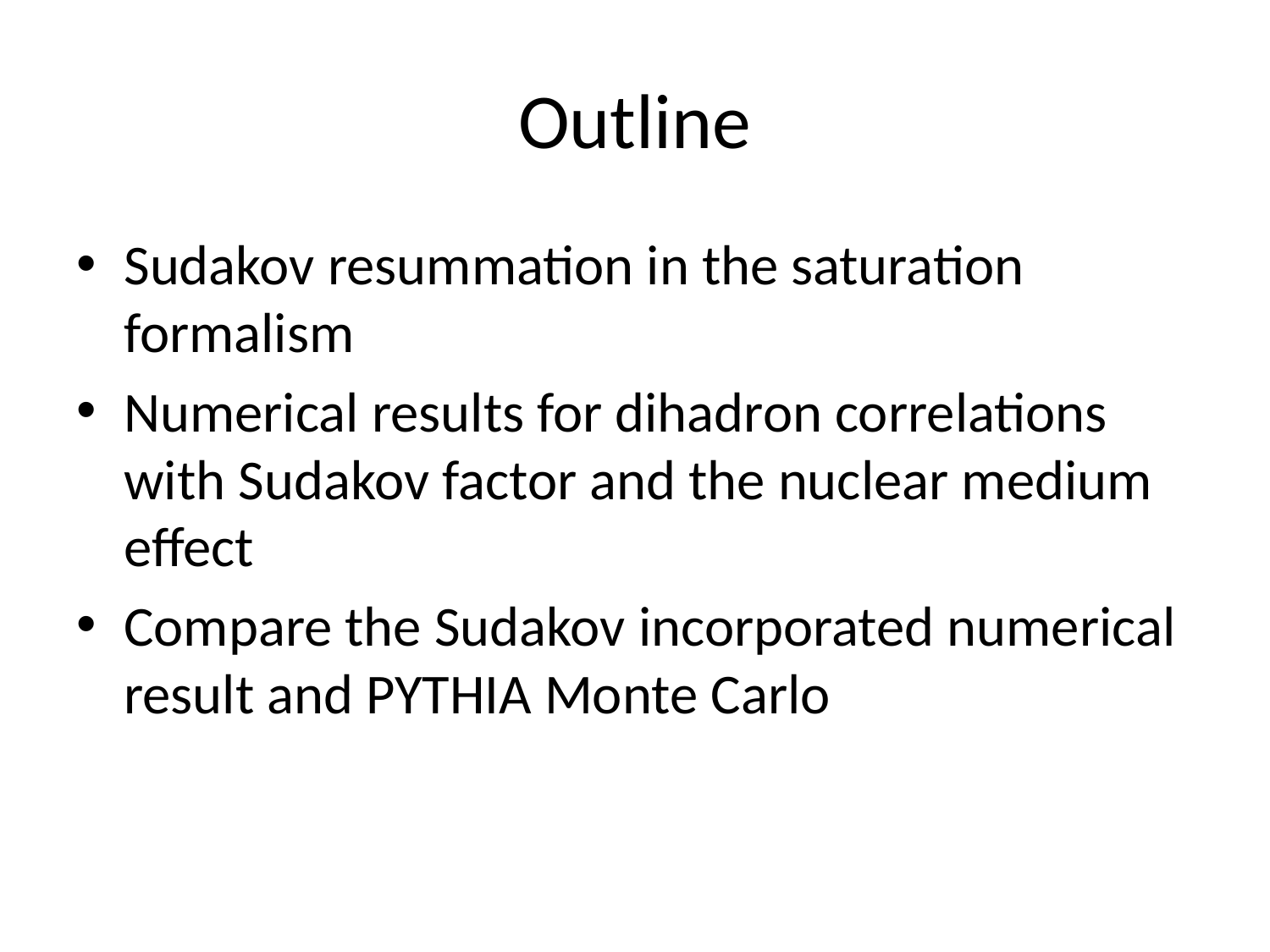

# Outline
Sudakov resummation in the saturation formalism
Numerical results for dihadron correlations with Sudakov factor and the nuclear medium effect
Compare the Sudakov incorporated numerical result and PYTHIA Monte Carlo